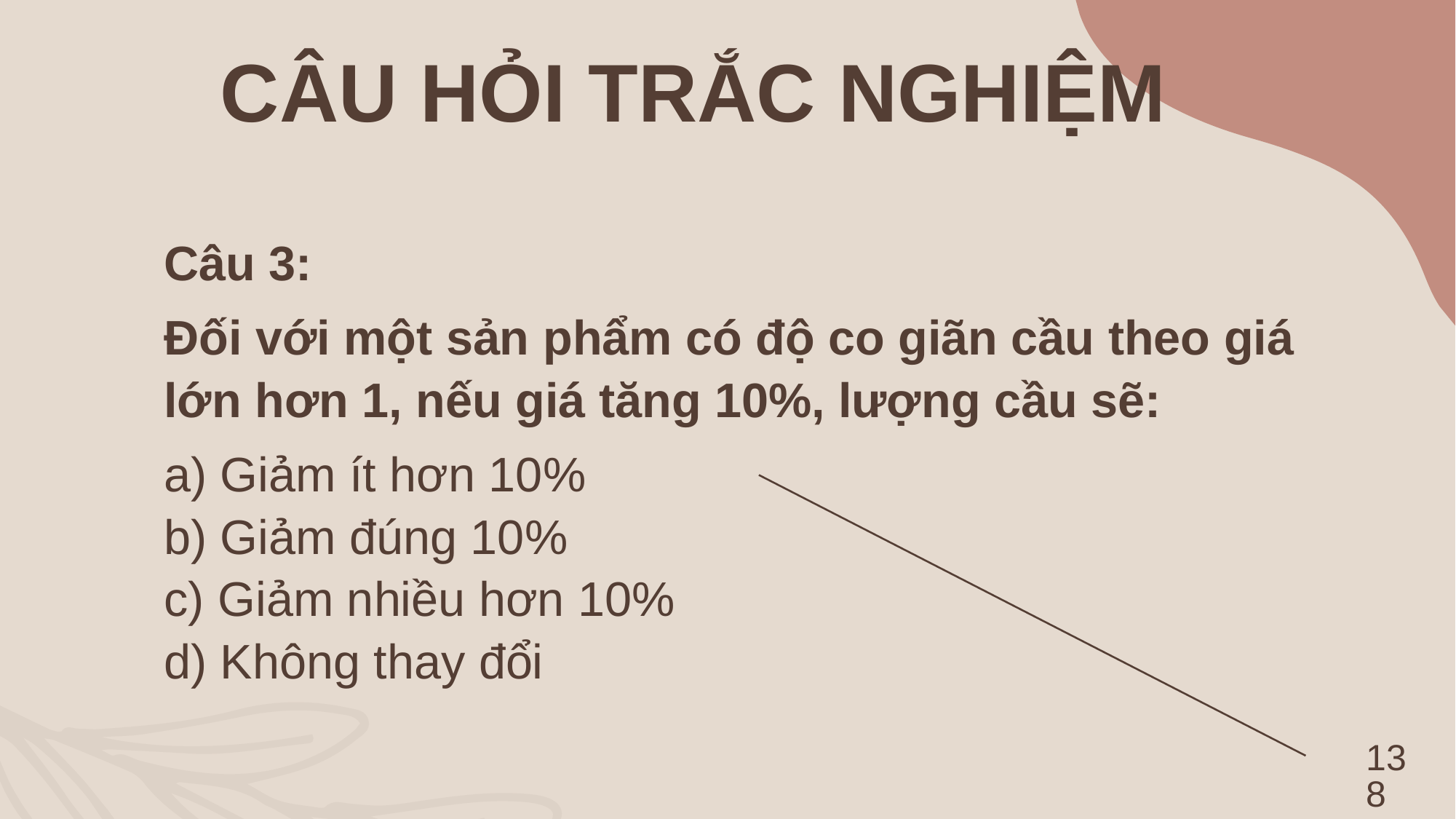

CÂU HỎI TRẮC NGHIỆM
Câu 3:
Đối với một sản phẩm có độ co giãn cầu theo giá lớn hơn 1, nếu giá tăng 10%, lượng cầu sẽ:
a) Giảm ít hơn 10%
b) Giảm đúng 10%
c) Giảm nhiều hơn 10%
d) Không thay đổi
138